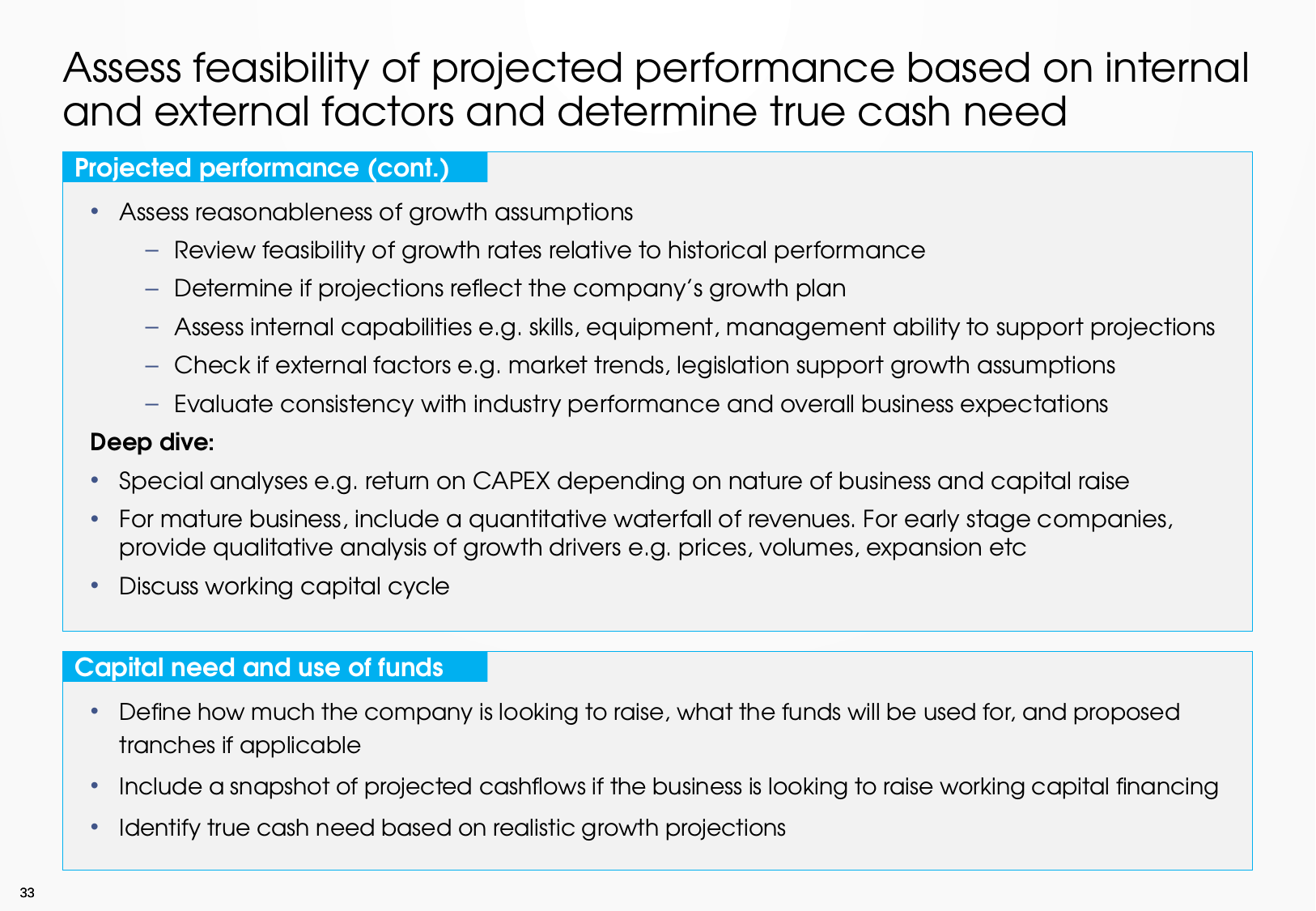

# Assess feasibility of projected performance based on internal and external factors and determine true cash need

Assess reasonableness of growth assumptions
Review feasibility of growth rates relative to historical performance
Determine if projections reflect the company’s growth plan
Assess internal capabilities e.g. skills, equipment, management ability to support projections
Check if external factors e.g. market trends, legislation support growth assumptions
Evaluate consistency with industry performance and overall business expectations
Deep dive:
Special analyses e.g. return on CAPEX depending on nature of business and capital raise
For mature business, include a quantitative waterfall of revenues. For early stage companies, provide qualitative analysis of growth drivers e.g. prices, volumes, expansion etc
Discuss working capital cycle

Projected performance (cont.)

Define how much the company is looking to raise, what the funds will be used for, and proposed tranches if applicable
Include a snapshot of projected cashflows if the business is looking to raise working capital financing
Identify true cash need based on realistic growth projections
Capital need and use of funds

33